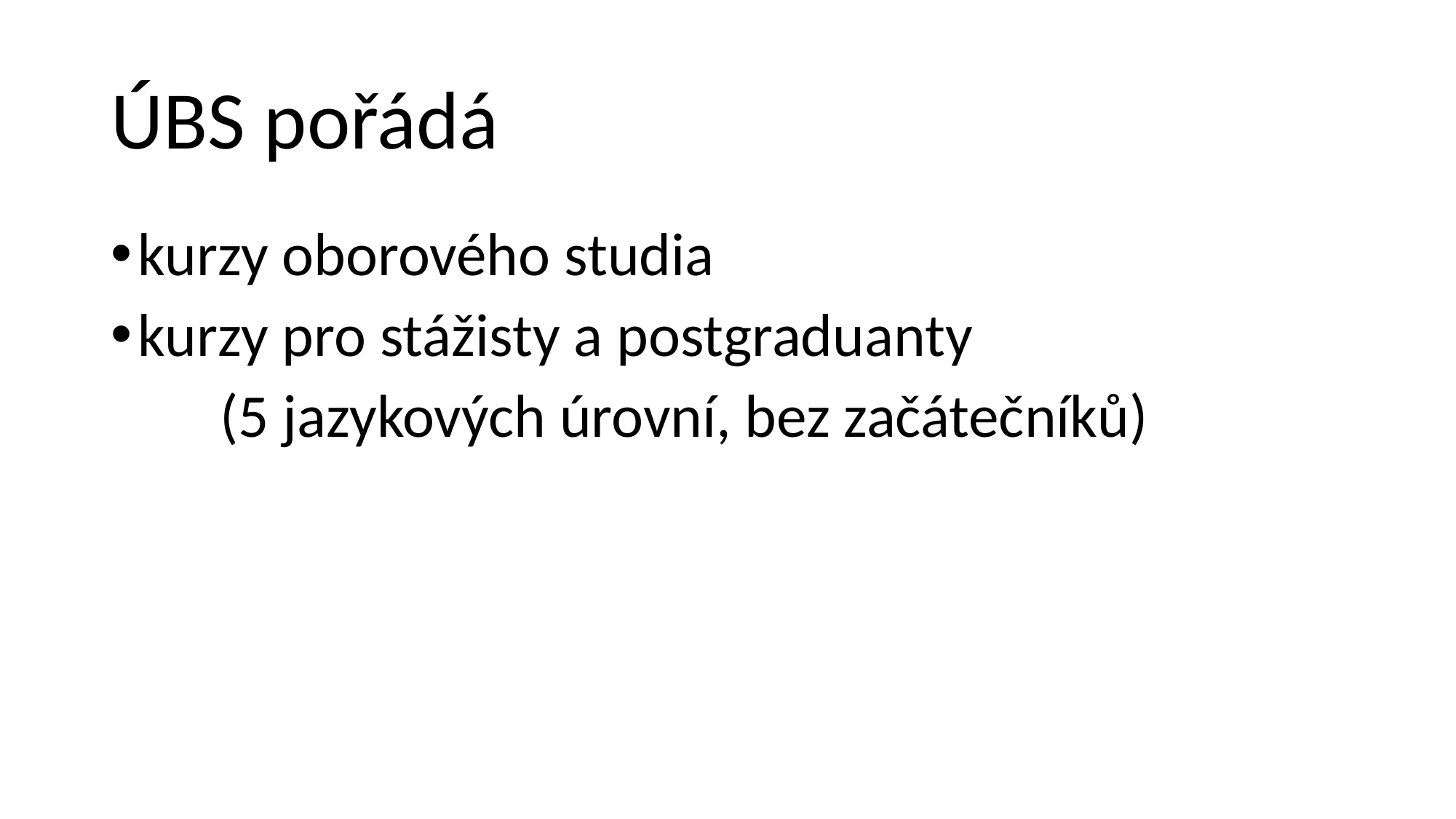

# ÚBS pořádá
kurzy oborového studia
kurzy pro stážisty a postgraduanty
	(5 jazykových úrovní, bez začátečníků)